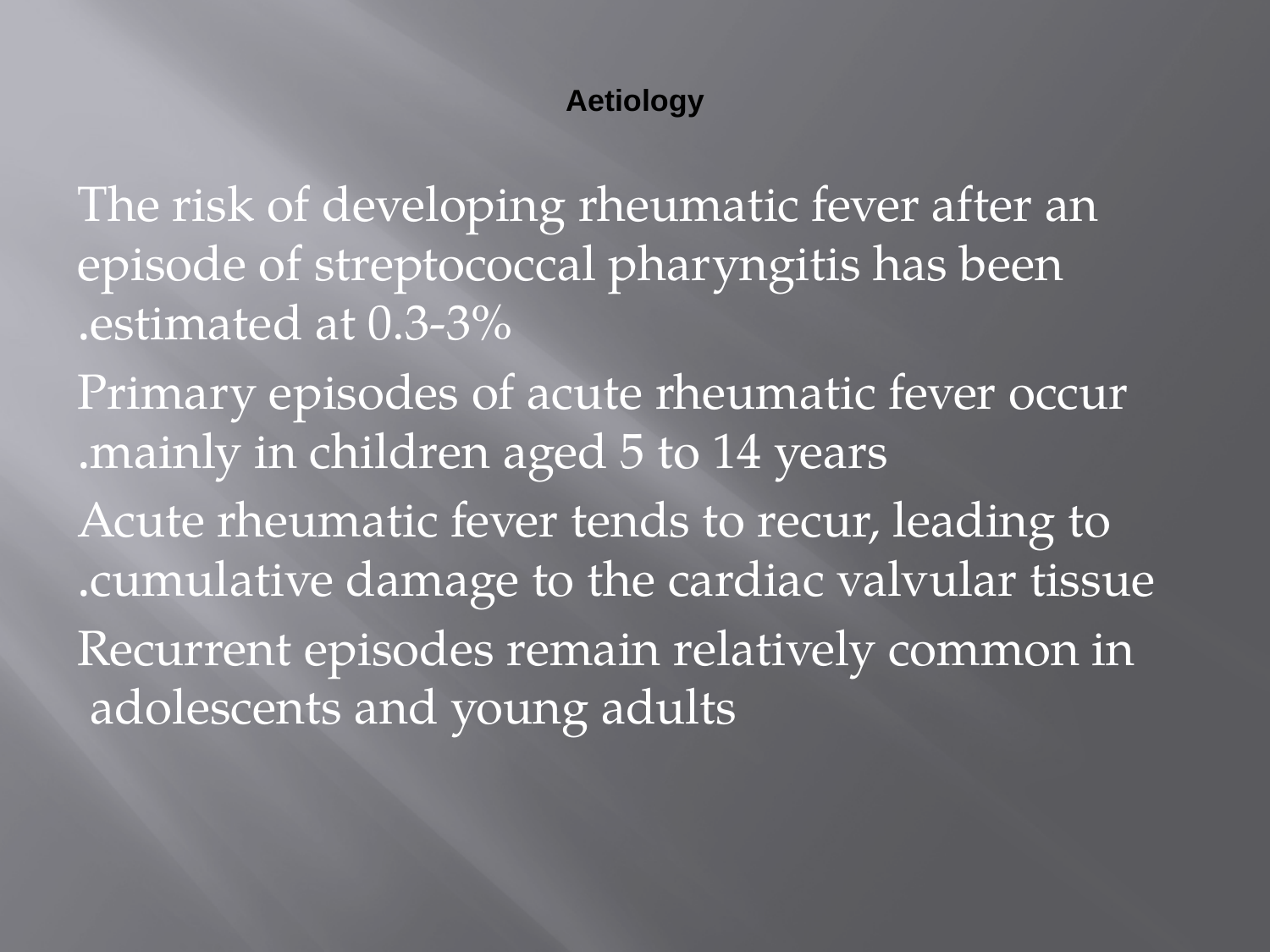

# Aetiology
The risk of developing rheumatic fever after an episode of streptococcal pharyngitis has been estimated at 0.3-3%.
Primary episodes of acute rheumatic fever occur mainly in children aged 5 to 14 years.
Acute rheumatic fever tends to recur, leading to cumulative damage to the cardiac valvular tissue.
Recurrent episodes remain relatively common in adolescents and young adults